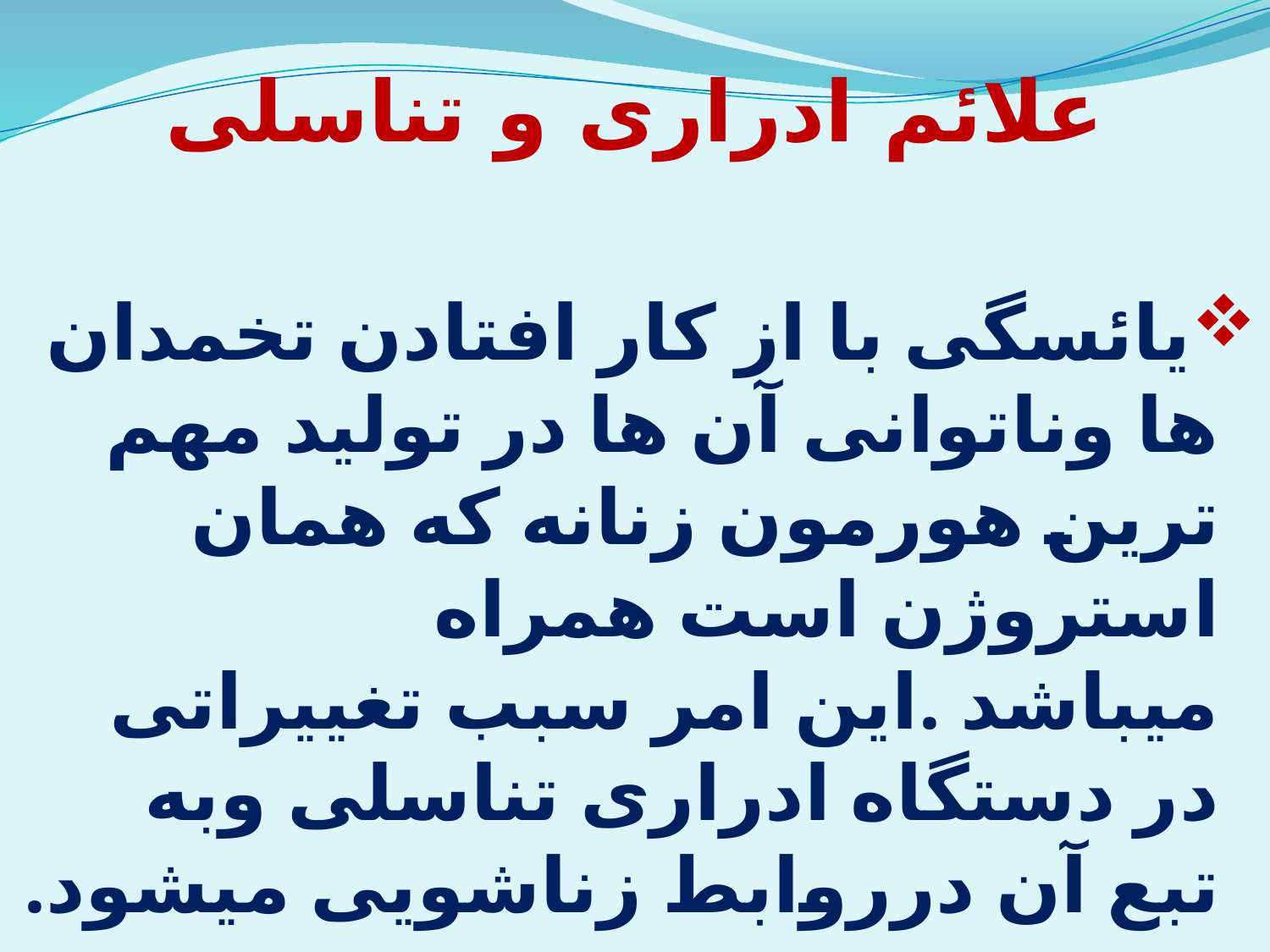

# علائم ادراری و تناسلی

یائسگی با از کار افتادن تخمدان ها وناتوانی آن ها در تولید مهم ترین هورمون زنانه که همان استروژن است همراه میباشد .این امر سبب تغییراتی در دستگاه ادراری تناسلی وبه تبع آن درروابط زناشویی میشود.